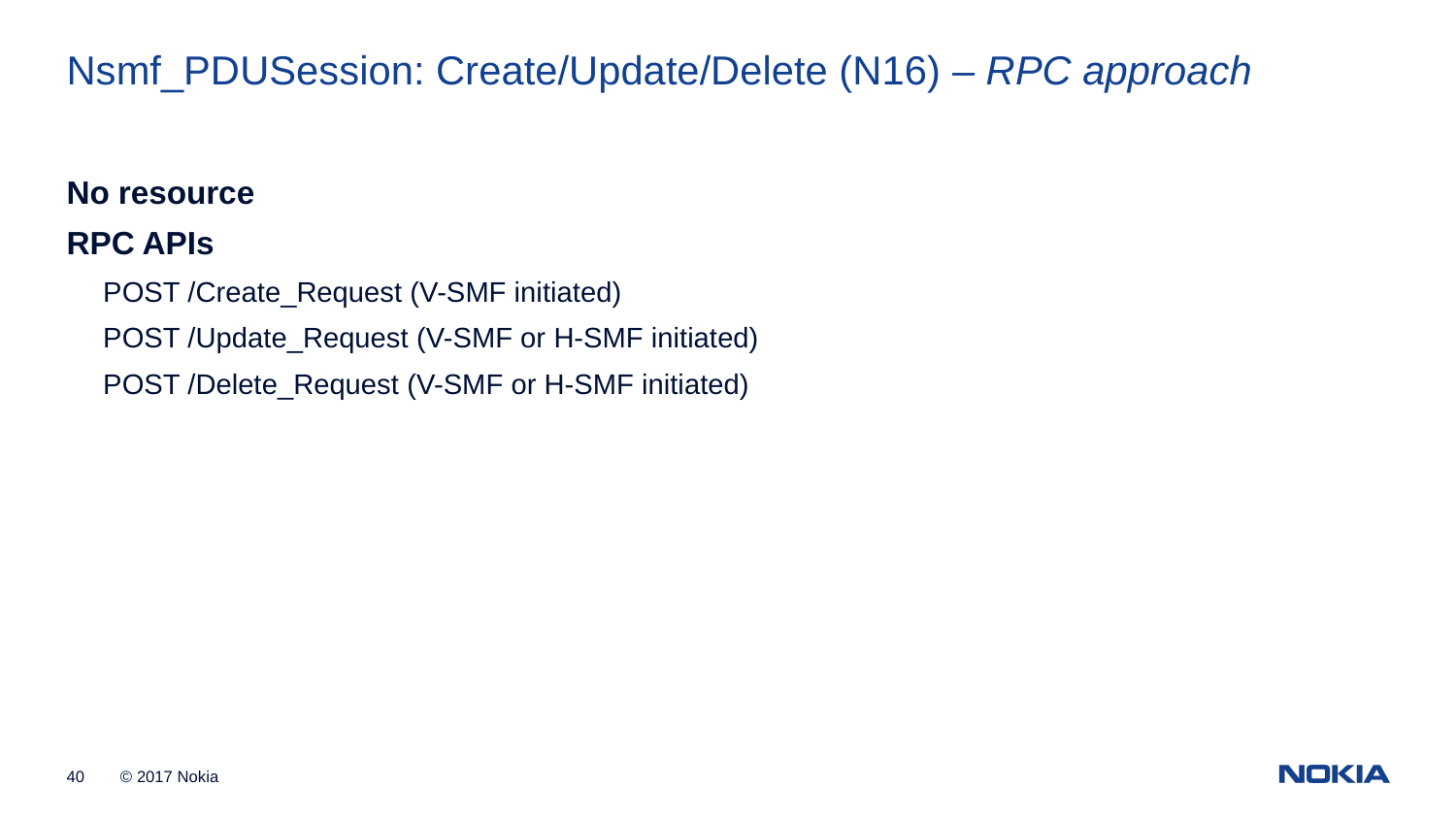

Nsmf_PDUSession: Create/Update/Delete (N16) – RPC approach
No resource
RPC APIs
POST /Create_Request (V-SMF initiated)
POST /Update_Request (V-SMF or H-SMF initiated)
POST /Delete_Request (V-SMF or H-SMF initiated)